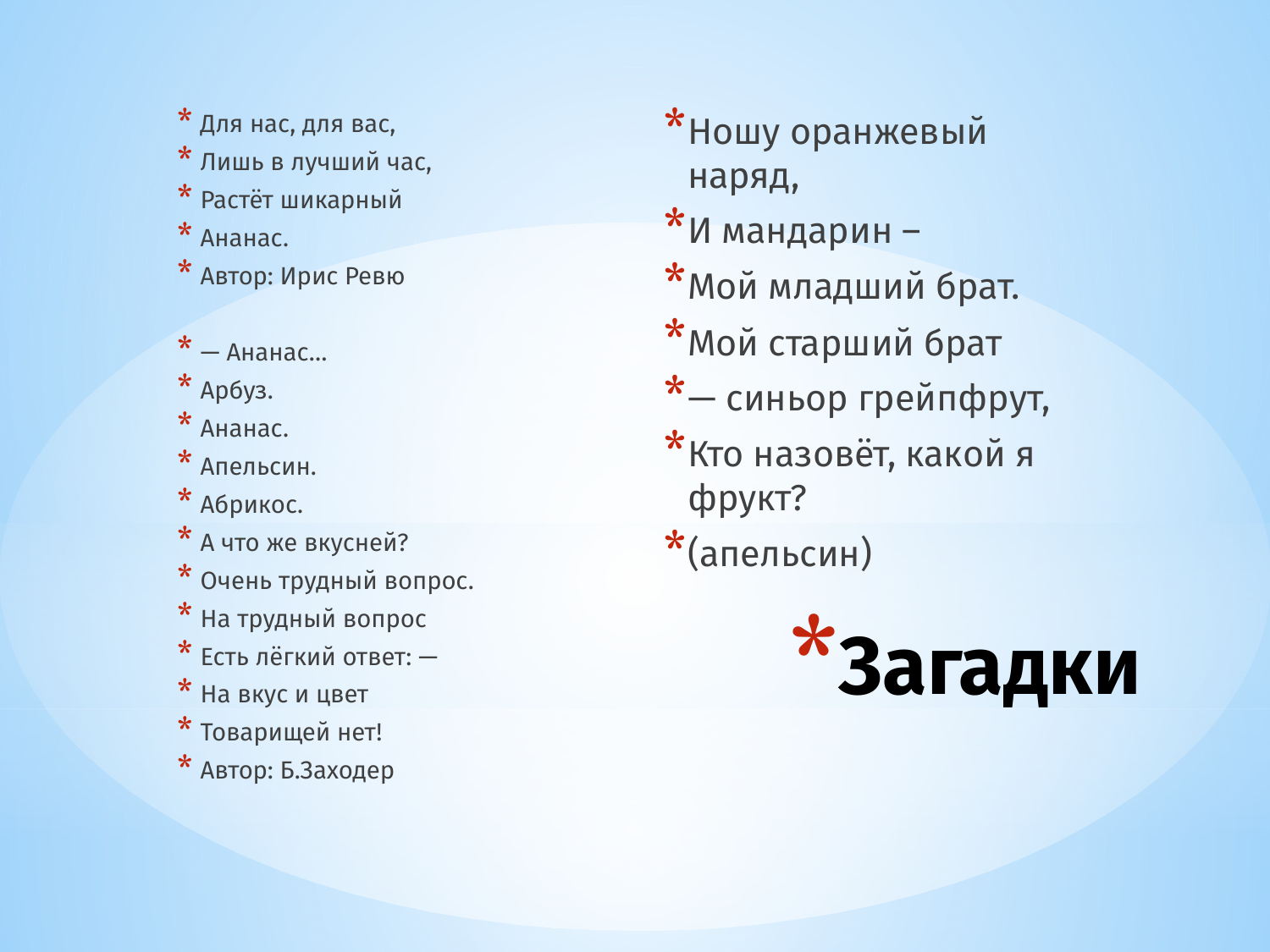

Для нас, для вас,
Лишь в лучший час,
Растёт шикарный
Ананас.
Автор: Ирис Ревю

— Ананас…
Арбуз.
Ананас.
Апельсин.
Абрикос.
А что же вкусней?
Очень трудный вопрос.
На трудный вопрос
Есть лёгкий ответ: —
На вкус и цвет
Товарищей нет!
Автор: Б.Заходер
Ношу оранжевый наряд,
И мандарин –
Мой младший брат.
Мой старший брат
— синьор грейпфрут,
Кто назовёт, какой я фрукт?
(апельсин)
# Загадки